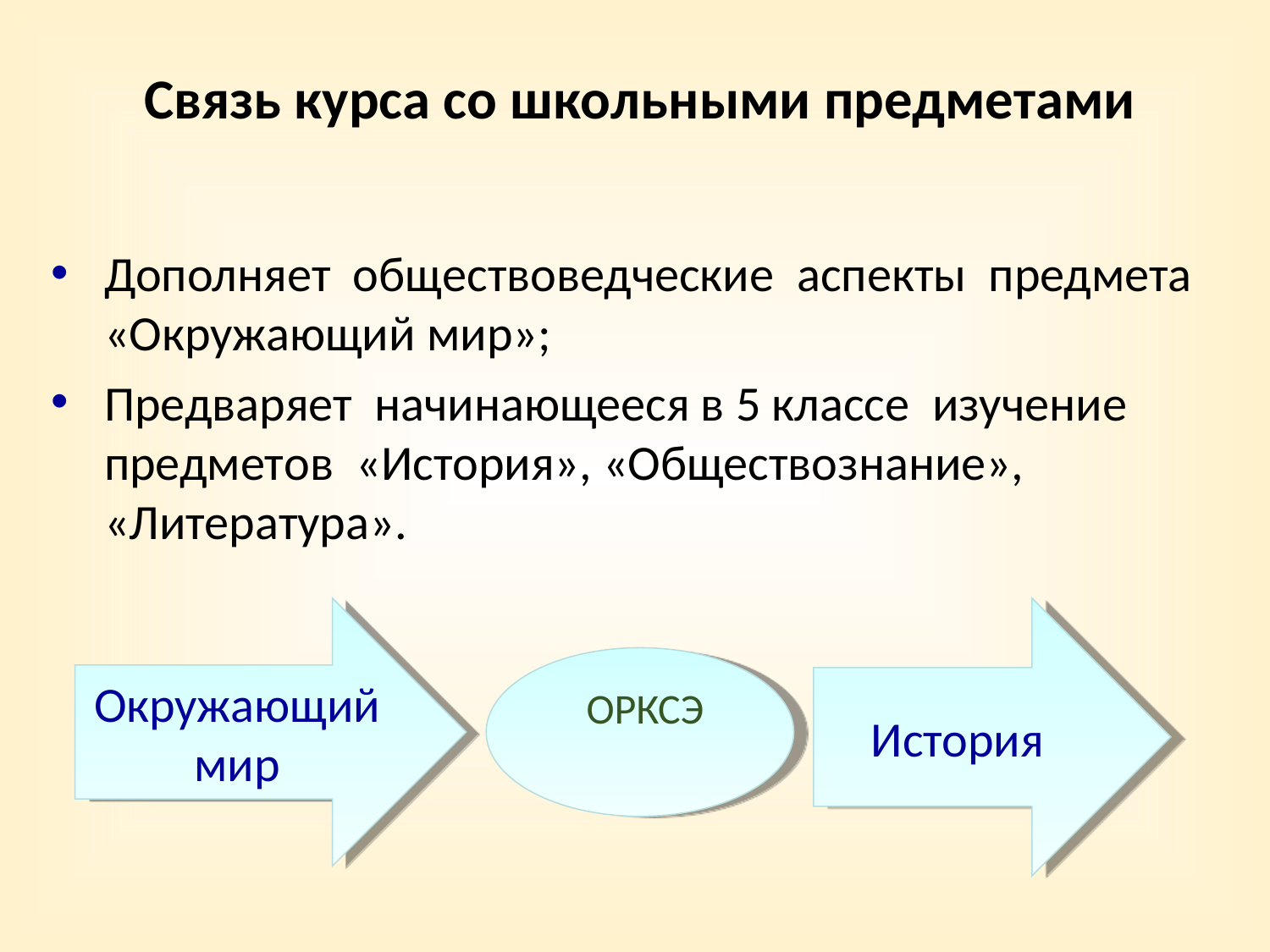

Связь курса со школьными предметами

Дополняет  обществоведческие  аспекты  предмета «Окружающий мир»;
Предваряет  начинающееся в 5 классе  изучение предметов  «История», «Обществознание», «Литература».
Окружающий мир
История
 ОРКСЭ